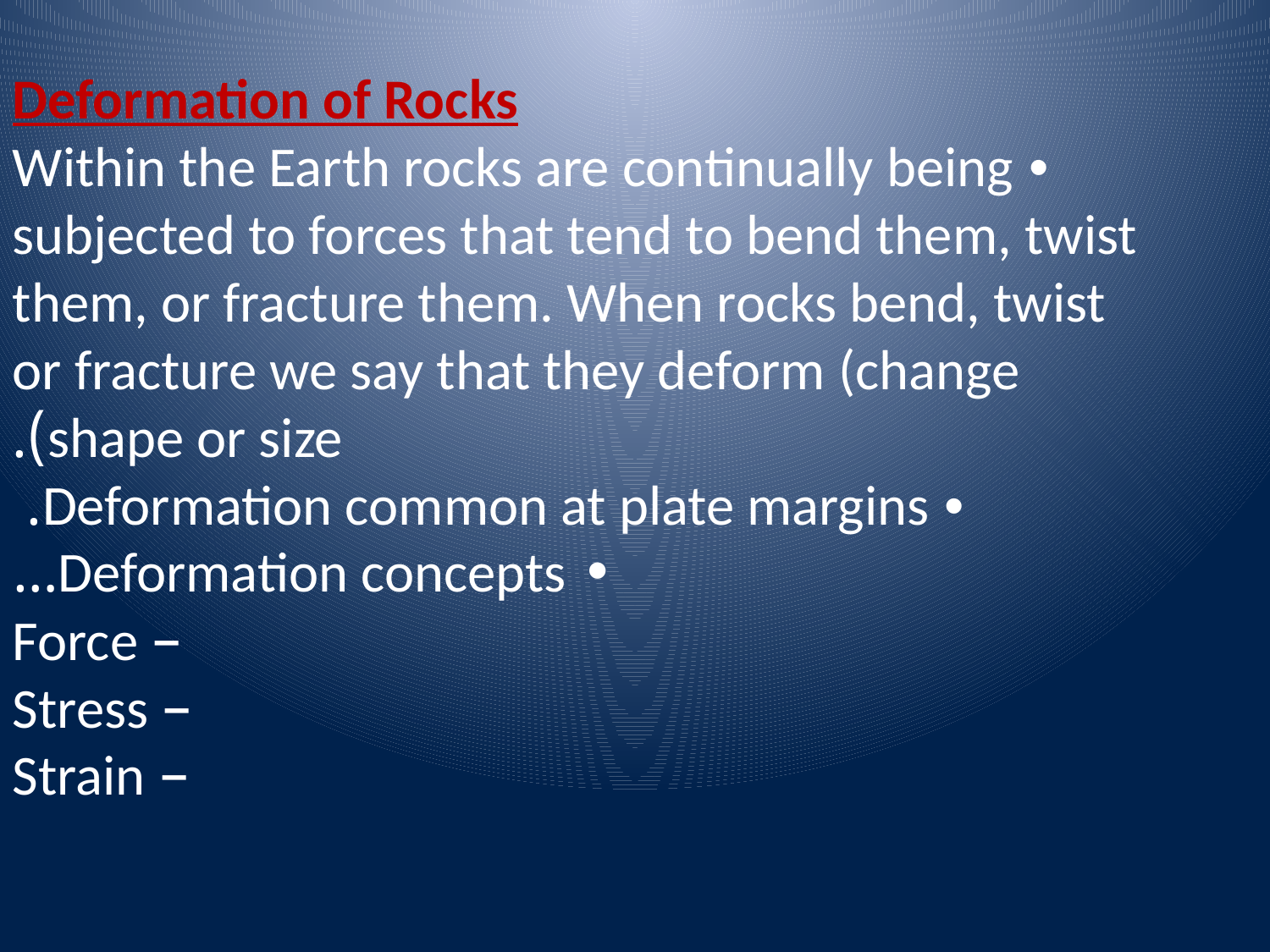

Deformation of Rocks
• Within the Earth rocks are continually being
subjected to forces that tend to bend them, twist
them, or fracture them. When rocks bend, twist
or fracture we say that they deform (change
shape or size).
• Deformation common at plate margins.
• Deformation concepts…
– Force
– Stress
– Strain